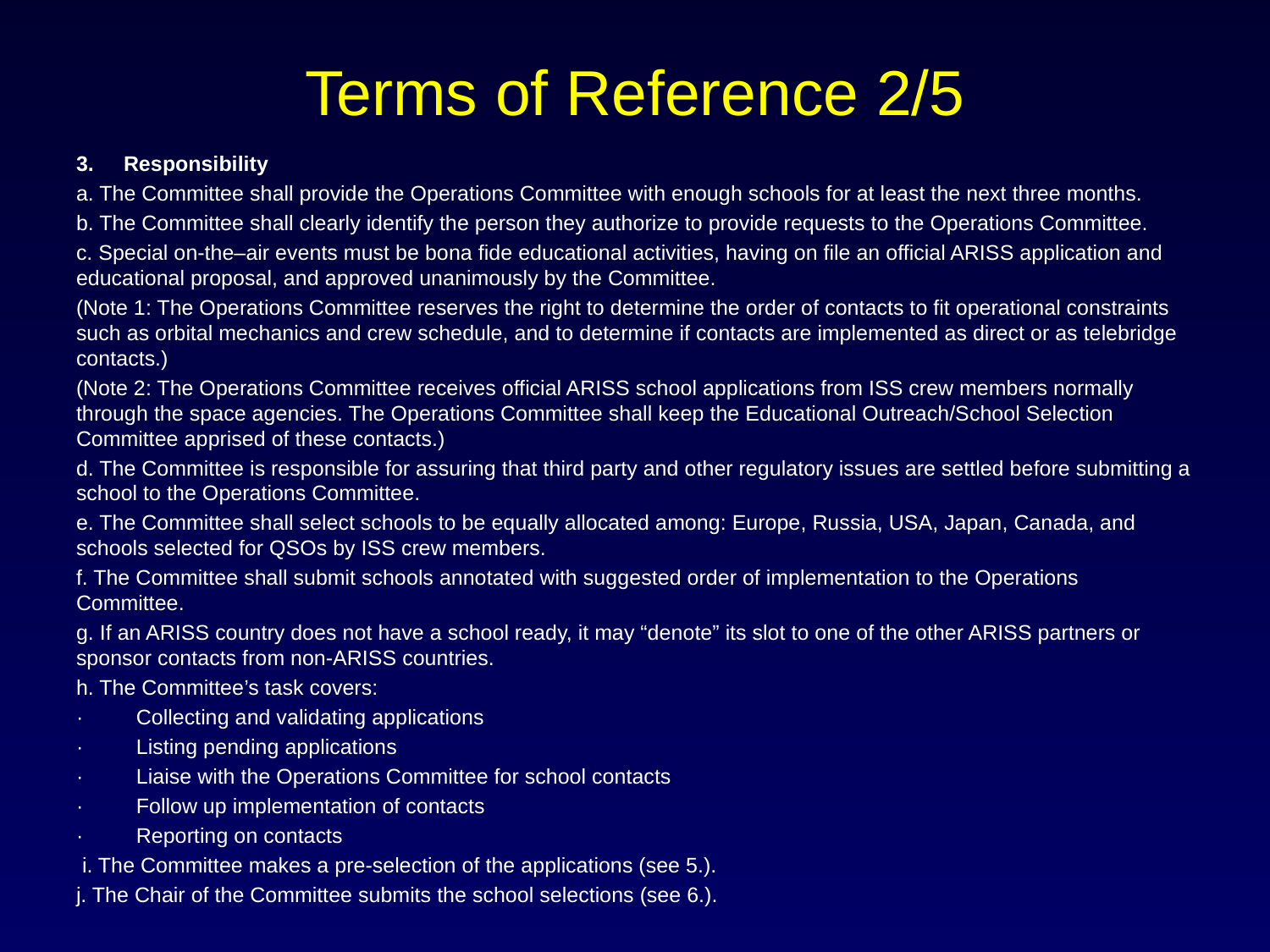

# Terms of Reference 2/5
3.     Responsibility
a. The Committee shall provide the Operations Committee with enough schools for at least the next three months.
b. The Committee shall clearly identify the person they authorize to provide requests to the Operations Committee.
c. Special on-the–air events must be bona fide educational activities, having on file an official ARISS application and educational proposal, and approved unanimously by the Committee.
(Note 1: The Operations Committee reserves the right to determine the order of contacts to fit operational constraints such as orbital mechanics and crew schedule, and to determine if contacts are implemented as direct or as telebridge contacts.)
(Note 2: The Operations Committee receives official ARISS school applications from ISS crew members normally through the space agencies. The Operations Committee shall keep the Educational Outreach/School Selection Committee apprised of these contacts.)
d. The Committee is responsible for assuring that third party and other regulatory issues are settled before submitting a school to the Operations Committee.
e. The Committee shall select schools to be equally allocated among: Europe, Russia, USA, Japan, Canada, and schools selected for QSOs by ISS crew members.
f. The Committee shall submit schools annotated with suggested order of implementation to the Operations Committee.
g. If an ARISS country does not have a school ready, it may “denote” its slot to one of the other ARISS partners or sponsor contacts from non-ARISS countries.
h. The Committee’s task covers:
·         Collecting and validating applications
·         Listing pending applications
·         Liaise with the Operations Committee for school contacts
·         Follow up implementation of contacts
·         Reporting on contacts
 i. The Committee makes a pre-selection of the applications (see 5.).
j. The Chair of the Committee submits the school selections (see 6.).